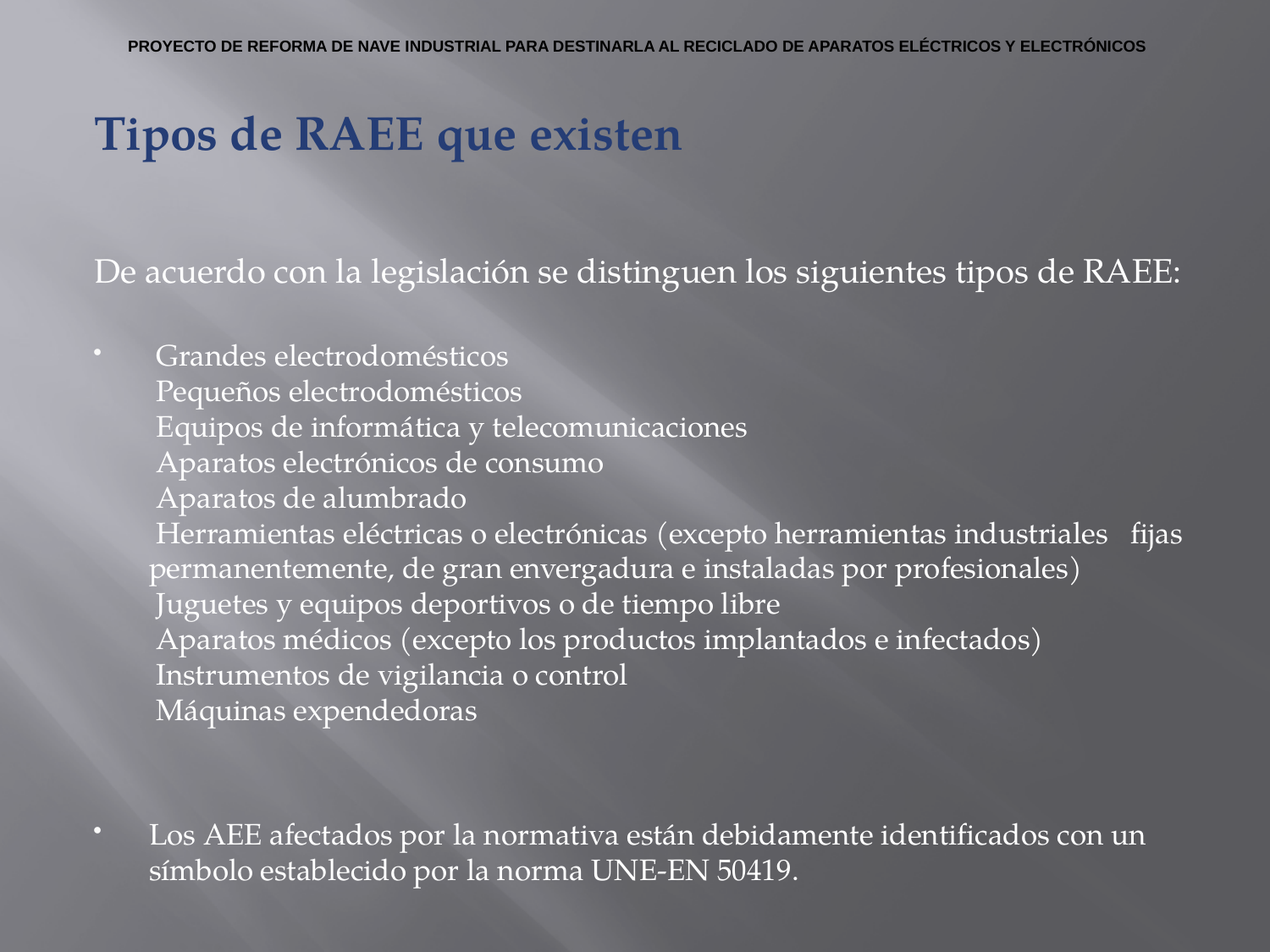

# PROYECTO DE REFORMA DE NAVE INDUSTRIAL PARA DESTINARLA AL RECICLADO DE APARATOS ELÉCTRICOS Y ELECTRÓNICOS
Tipos de RAEE que existen

De acuerdo con la legislación se distinguen los siguientes tipos de RAEE:

 Grandes electrodomésticos 
 Pequeños electrodomésticos 
 Equipos de informática y telecomunicaciones 
 Aparatos electrónicos de consumo 
 Aparatos de alumbrado 
 Herramientas eléctricas o electrónicas (excepto herramientas industriales   fijas permanentemente, de gran envergadura e instaladas por profesionales) 
 Juguetes y equipos deportivos o de tiempo libre 
 Aparatos médicos (excepto los productos implantados e infectados) 
 Instrumentos de vigilancia o control 
 Máquinas expendedoras

Los AEE afectados por la normativa están debidamente identificados con un símbolo establecido por la norma UNE-EN 50419.